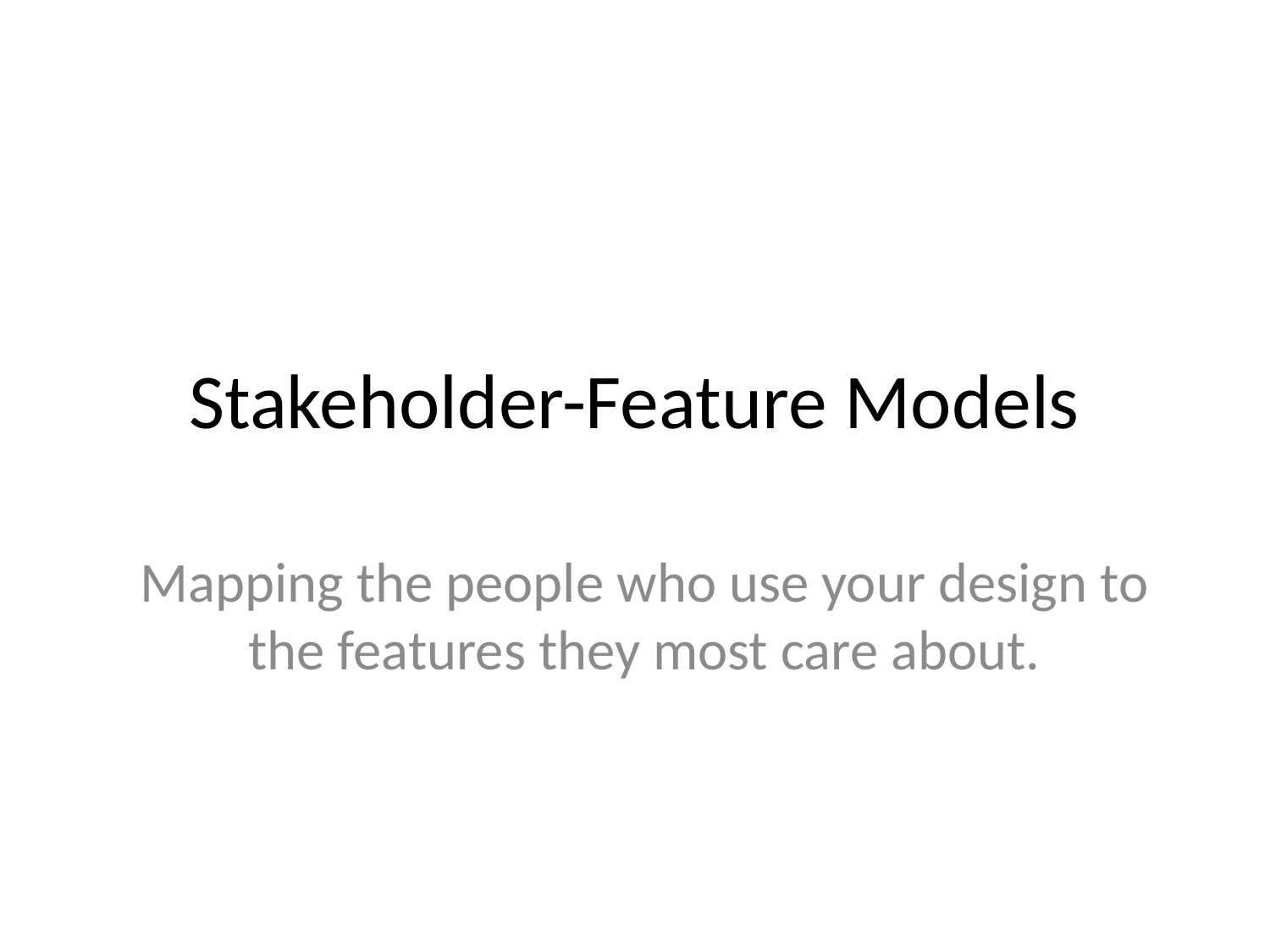

# Stakeholder-Feature Models
Mapping the people who use your design to the features they most care about.